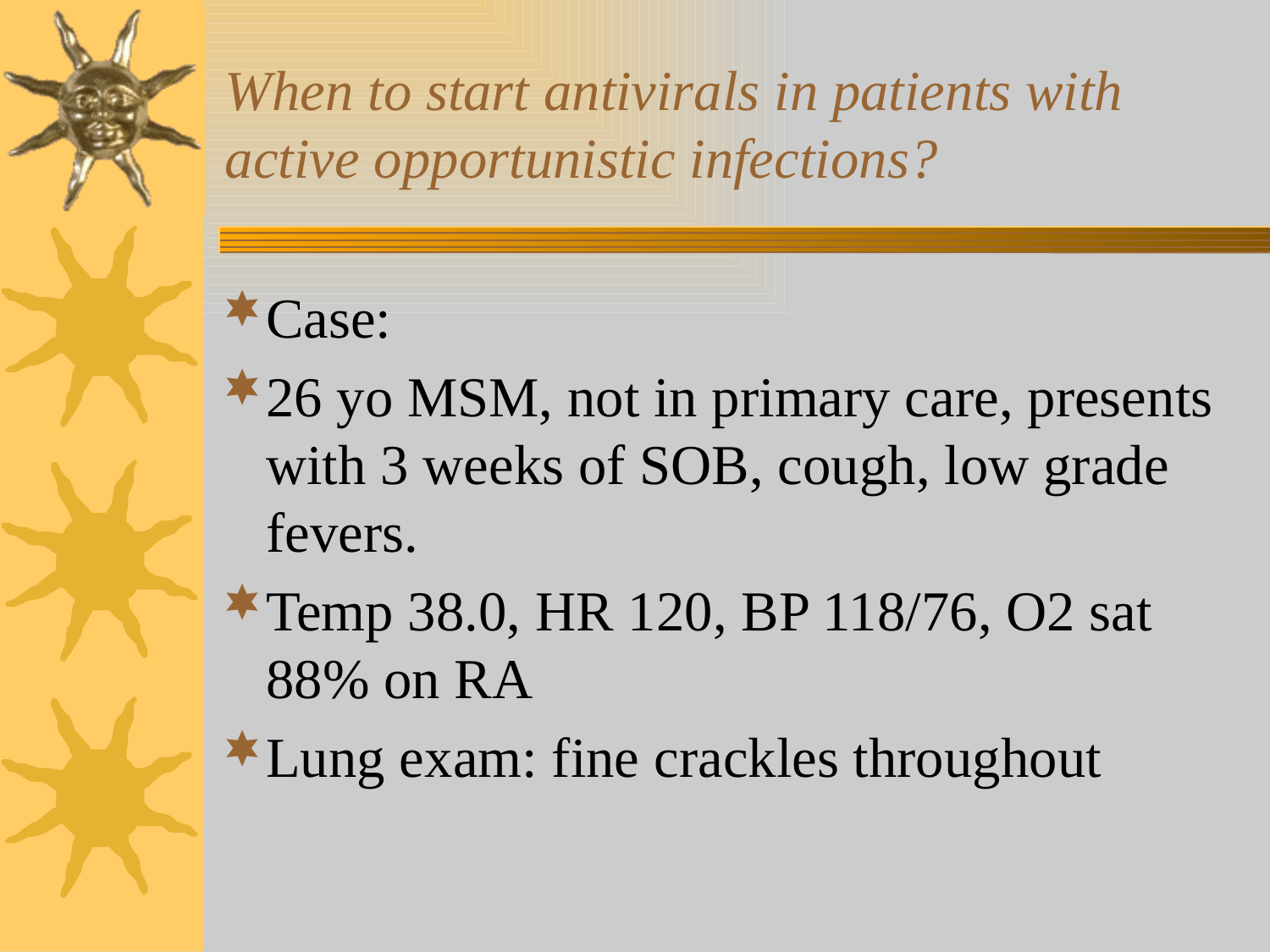

# When to start antivirals in patients with active opportunistic infections?
Case:
26 yo MSM, not in primary care, presents with 3 weeks of SOB, cough, low grade fevers.
Temp 38.0, HR 120, BP 118/76, O2 sat 88% on RA
Lung exam: fine crackles throughout